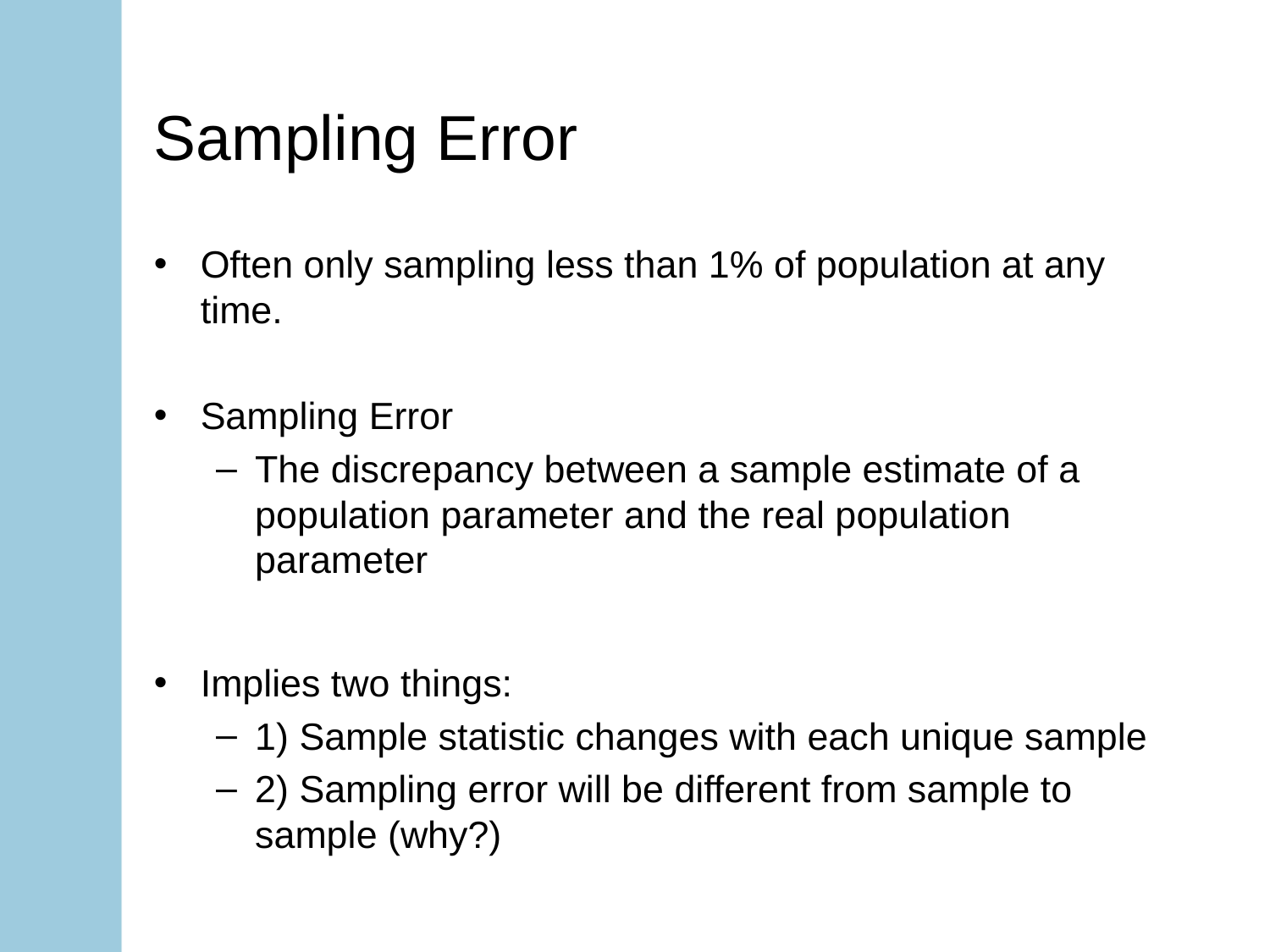

# Sampling Error
Often only sampling less than 1% of population at any time.

Sampling Error
The discrepancy between a sample estimate of a population parameter and the real population parameter

Implies two things:
1) Sample statistic changes with each unique sample
2) Sampling error will be different from sample to sample (why?)